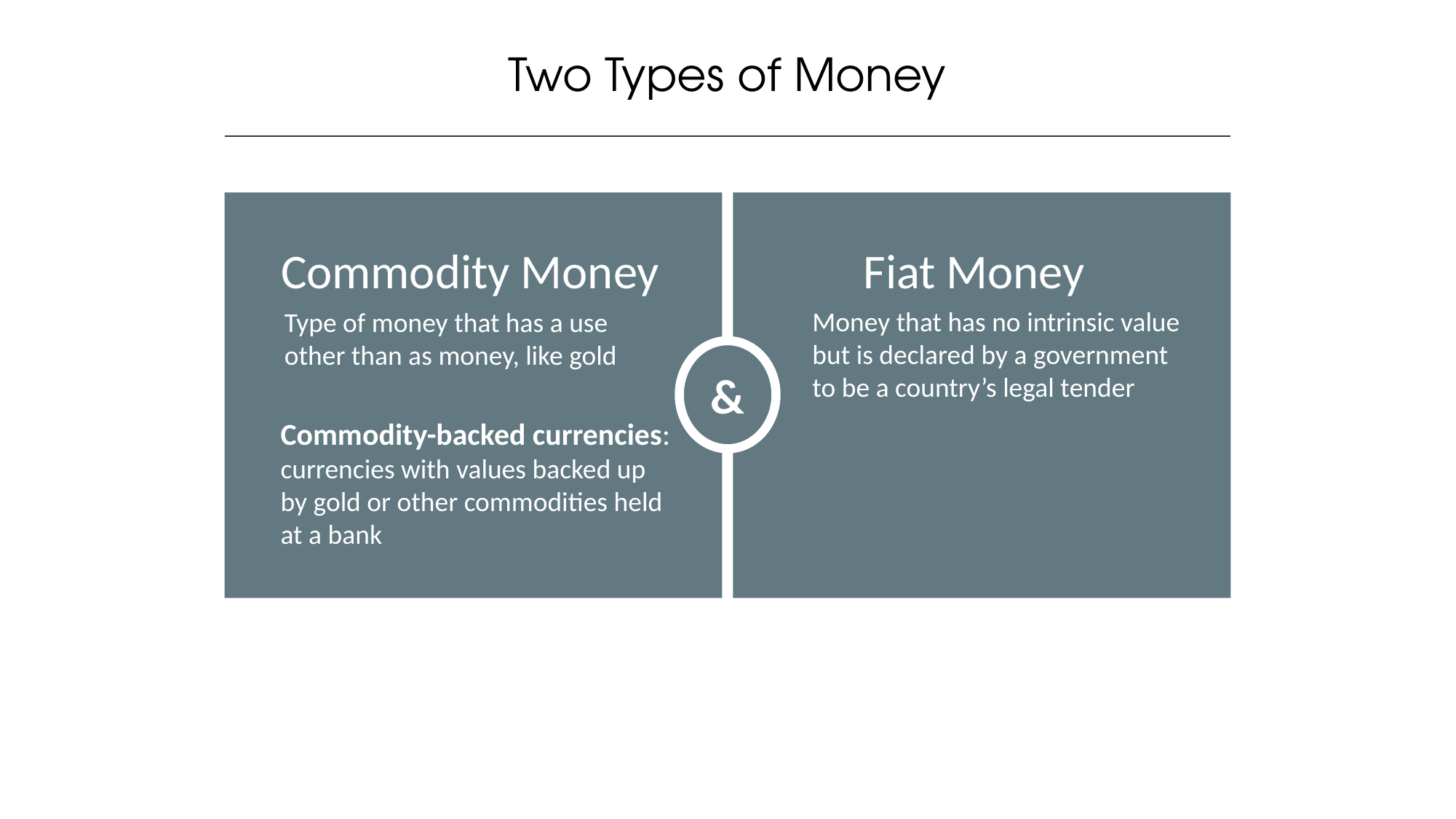

Two Types of Money
HAWKES LEARNING

&
Commodity Money
Fiat Money
Money that has no intrinsic value but is declared by a government to be a country’s legal tender
Type of money that has a use other than as money, like gold
Commodity-backed currencies: currencies with values backed up by gold or other commodities held at a bank